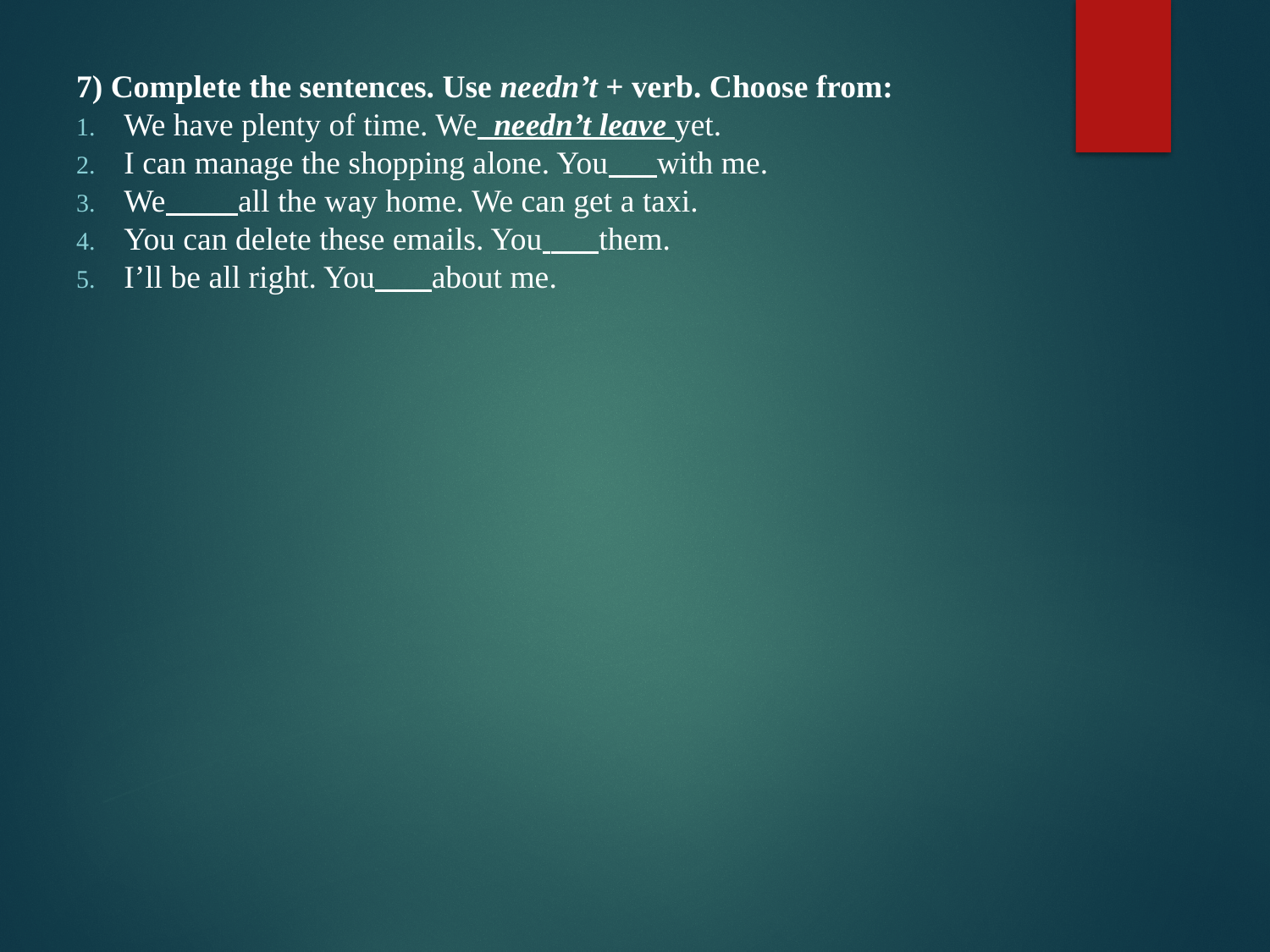

7) Complete the sentences. Use needn’t + verb. Choose from:
We have plenty of time. We  needn’t leave yet.
I can manage the shopping alone. You      with me.
We         all the way home. We can get a taxi.
You can delete these emails. You       them.
I’ll be all right. You       about me.